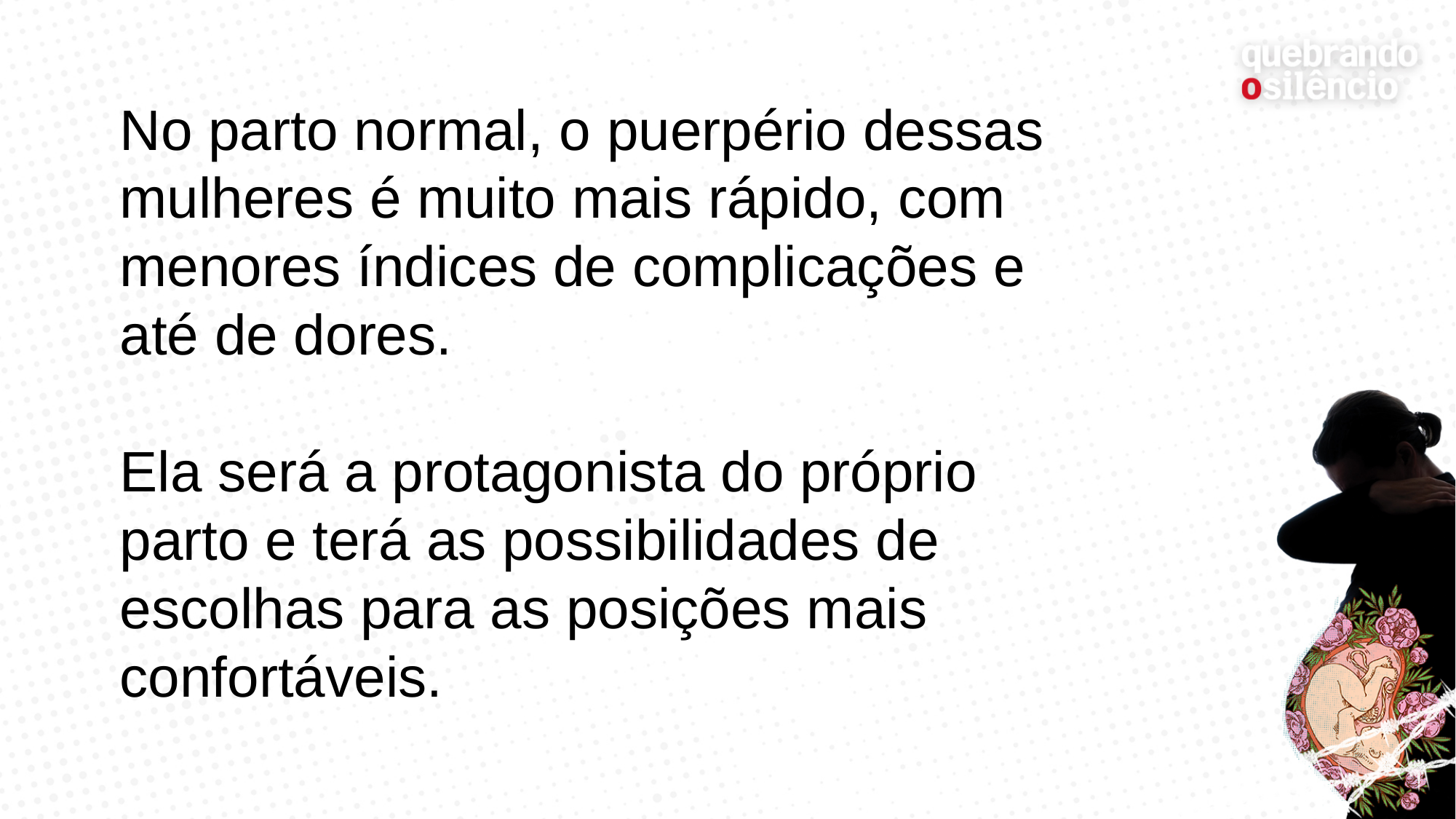

# No parto normal, o puerpério dessas mulheres é muito mais rápido, com menores índices de complicações e até de dores. Ela será a protagonista do próprio parto e terá as possibilidades de escolhas para as posições mais confortáveis.